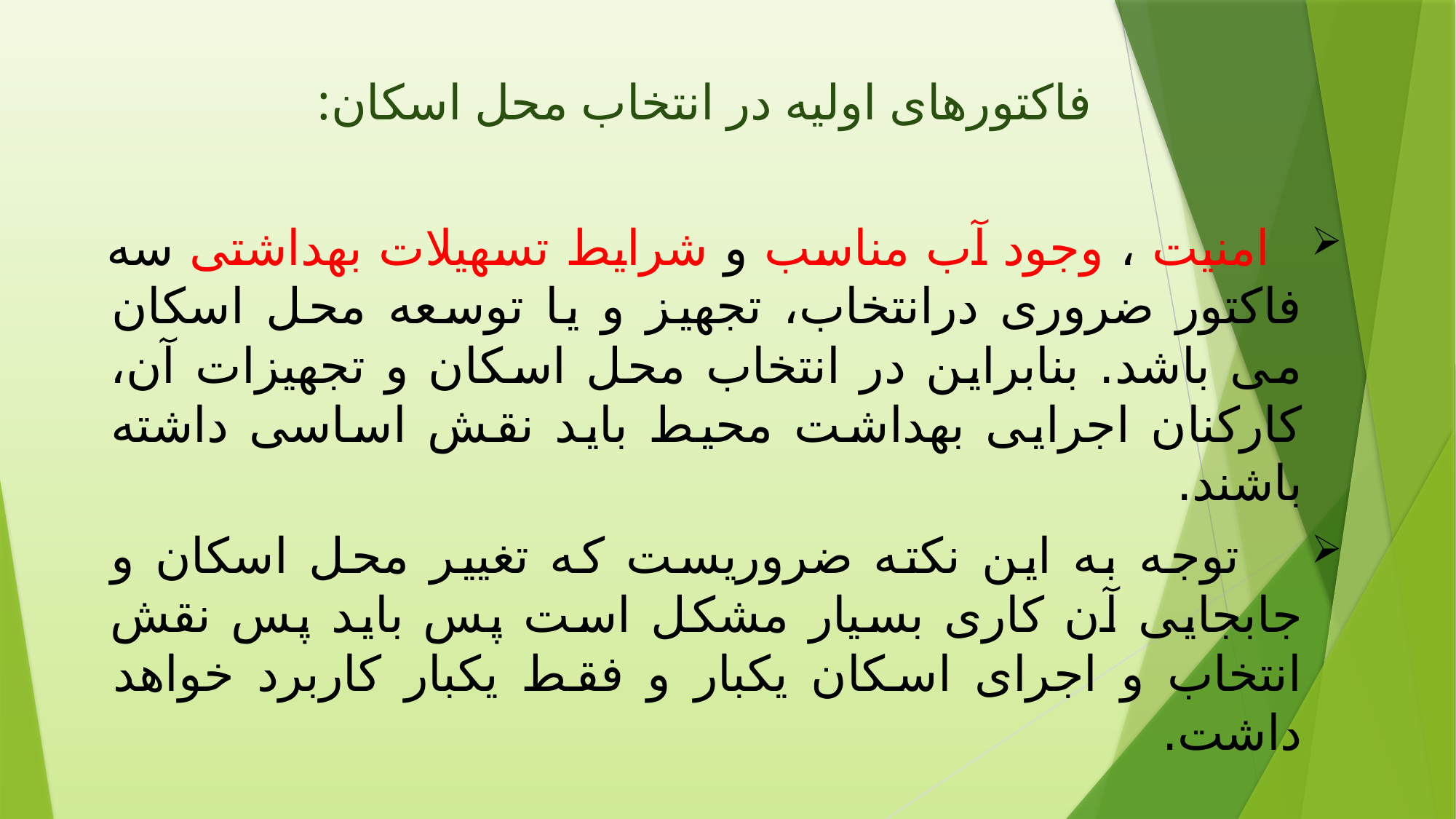

# فاکتورهای اولیه در انتخاب محل اسکان:
  امنیت ، وجود آب مناسب و شرایط تسهیلات بهداشتی سه فاکتور ضروری درانتخاب، تجهیز و یا توسعه محل اسکان می باشد. بنابراین در انتخاب محل اسکان و تجهیزات آن، کارکنان اجرایی بهداشت محیط باید نقش اساسی داشته باشند.
   توجه به این نکته ضروریست که تغییر محل اسکان و جابجایی آن کاری بسیار مشکل است پس باید پس نقش انتخاب و اجرای اسکان یکبار و فقط یکبار کاربرد خواهد داشت.